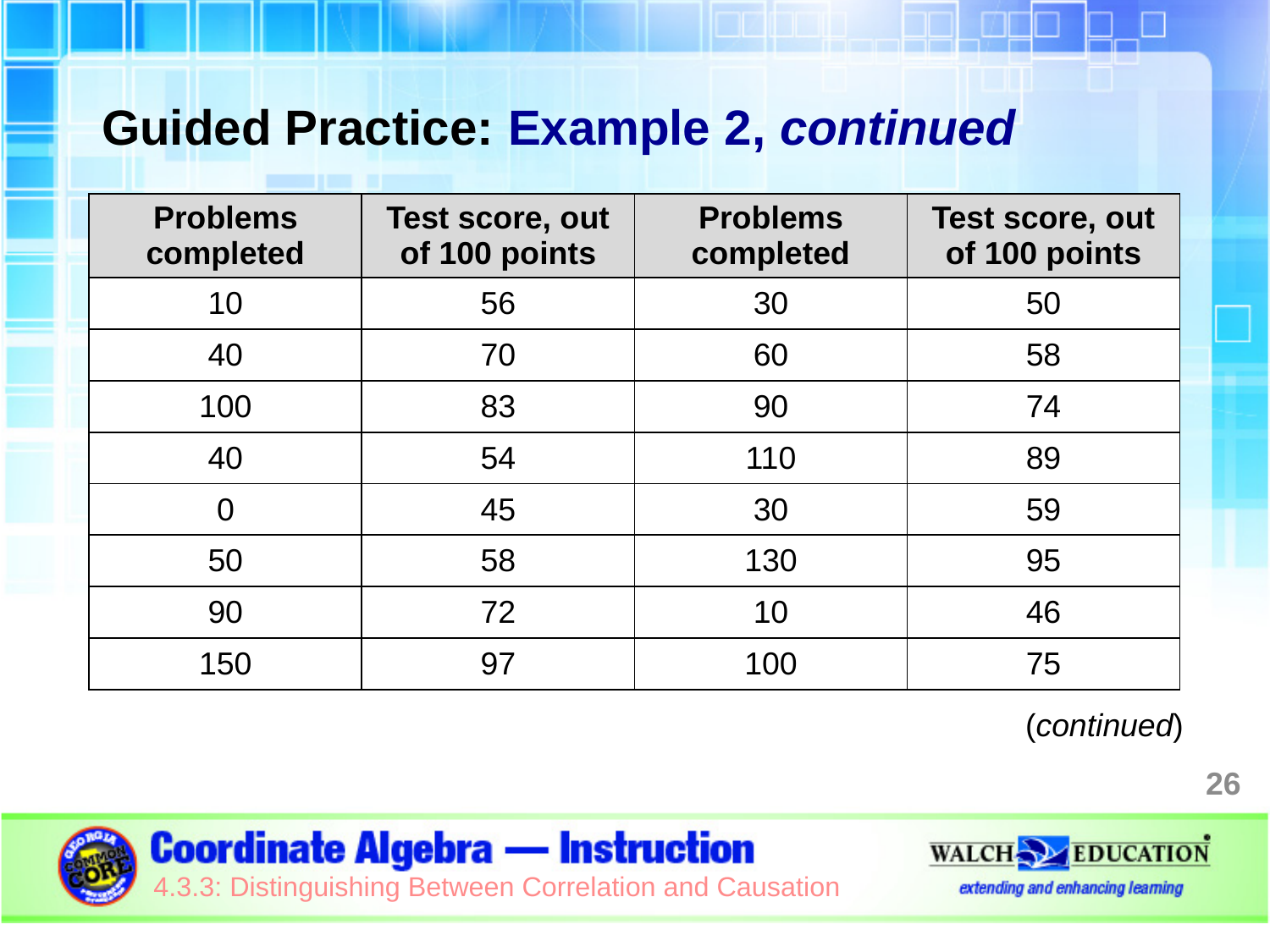

Guided Practice: Example 2, continued

| Problems completed | Test score, out of 100 points | Problems completed | Test score, out of 100 points |
| --- | --- | --- | --- |
| 10 | 56 | 30 | 50 |
| 40 | 70 | 60 | 58 |
| 100 | 83 | 90 | 74 |
| 40 | 54 | 110 | 89 |
| 0 | 45 | 30 | 59 |
| 50 | 58 | 130 | 95 |
| 90 | 72 | 10 | 46 |
| 150 | 97 | 100 | 75 |
(continued)
26
4.3.3: Distinguishing Between Correlation and Causation